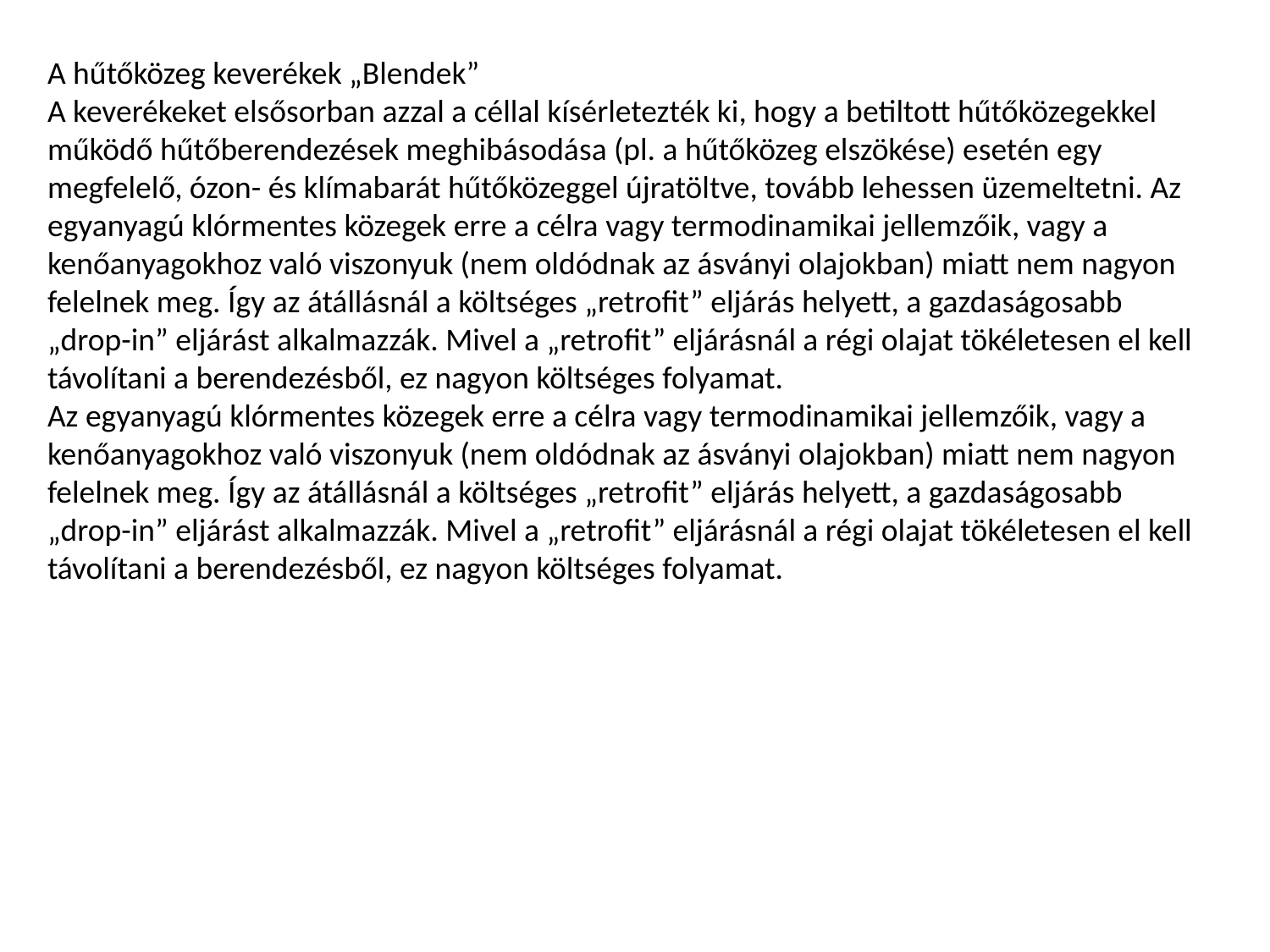

A hűtőközeg keverékek „Blendek”
A keverékeket elsősorban azzal a céllal kísérletezték ki, hogy a betiltott hűtőközegekkel működő hűtőberendezések meghibásodása (pl. a hűtőközeg elszökése) esetén egy megfelelő, ózon- és klímabarát hűtőközeggel újratöltve, tovább lehessen üzemeltetni. Az egyanyagú klórmentes közegek erre a célra vagy termodinamikai jellemzőik, vagy a kenőanyagokhoz való viszonyuk (nem oldódnak az ásványi olajokban) miatt nem nagyon felelnek meg. Így az átállásnál a költséges „retrofit” eljárás helyett, a gazdaságosabb „drop-in” eljárást alkalmazzák. Mivel a „retrofit” eljárásnál a régi olajat tökéletesen el kell távolítani a berendezésből, ez nagyon költséges folyamat.
Az egyanyagú klórmentes közegek erre a célra vagy termodinamikai jellemzőik, vagy a kenőanyagokhoz való viszonyuk (nem oldódnak az ásványi olajokban) miatt nem nagyon felelnek meg. Így az átállásnál a költséges „retrofit” eljárás helyett, a gazdaságosabb „drop-in” eljárást alkalmazzák. Mivel a „retrofit” eljárásnál a régi olajat tökéletesen el kell távolítani a berendezésből, ez nagyon költséges folyamat.